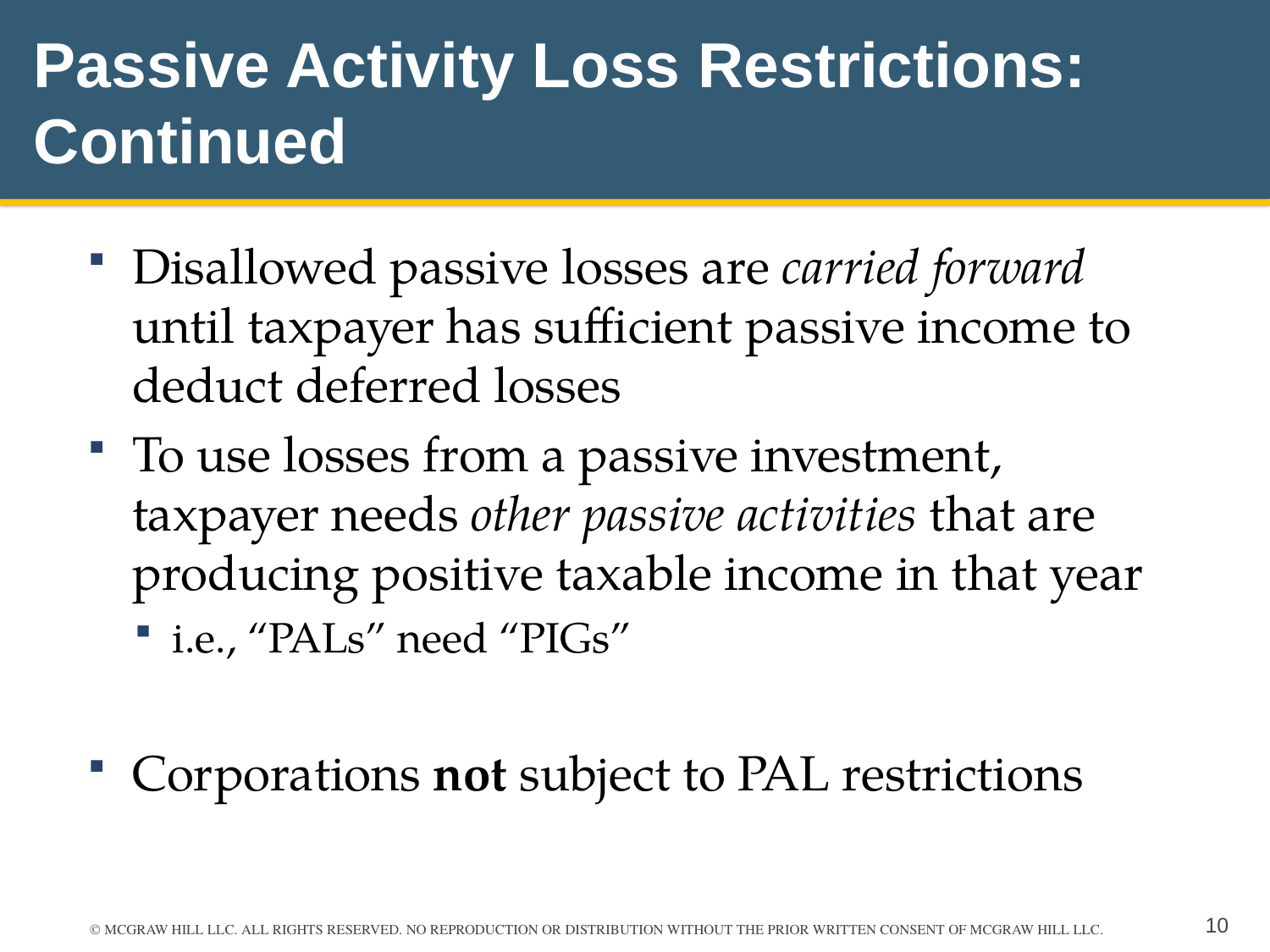

# Passive Activity Loss Restrictions: Continued
Disallowed passive losses are carried forward until taxpayer has sufficient passive income to deduct deferred losses
To use losses from a passive investment, taxpayer needs other passive activities that are producing positive taxable income in that year
i.e., “PALs” need “PIGs”

Corporations not subject to PAL restrictions

© MCGRAW HILL LLC. ALL RIGHTS RESERVED. NO REPRODUCTION OR DISTRIBUTION WITHOUT THE PRIOR WRITTEN CONSENT OF MCGRAW HILL LLC.
10